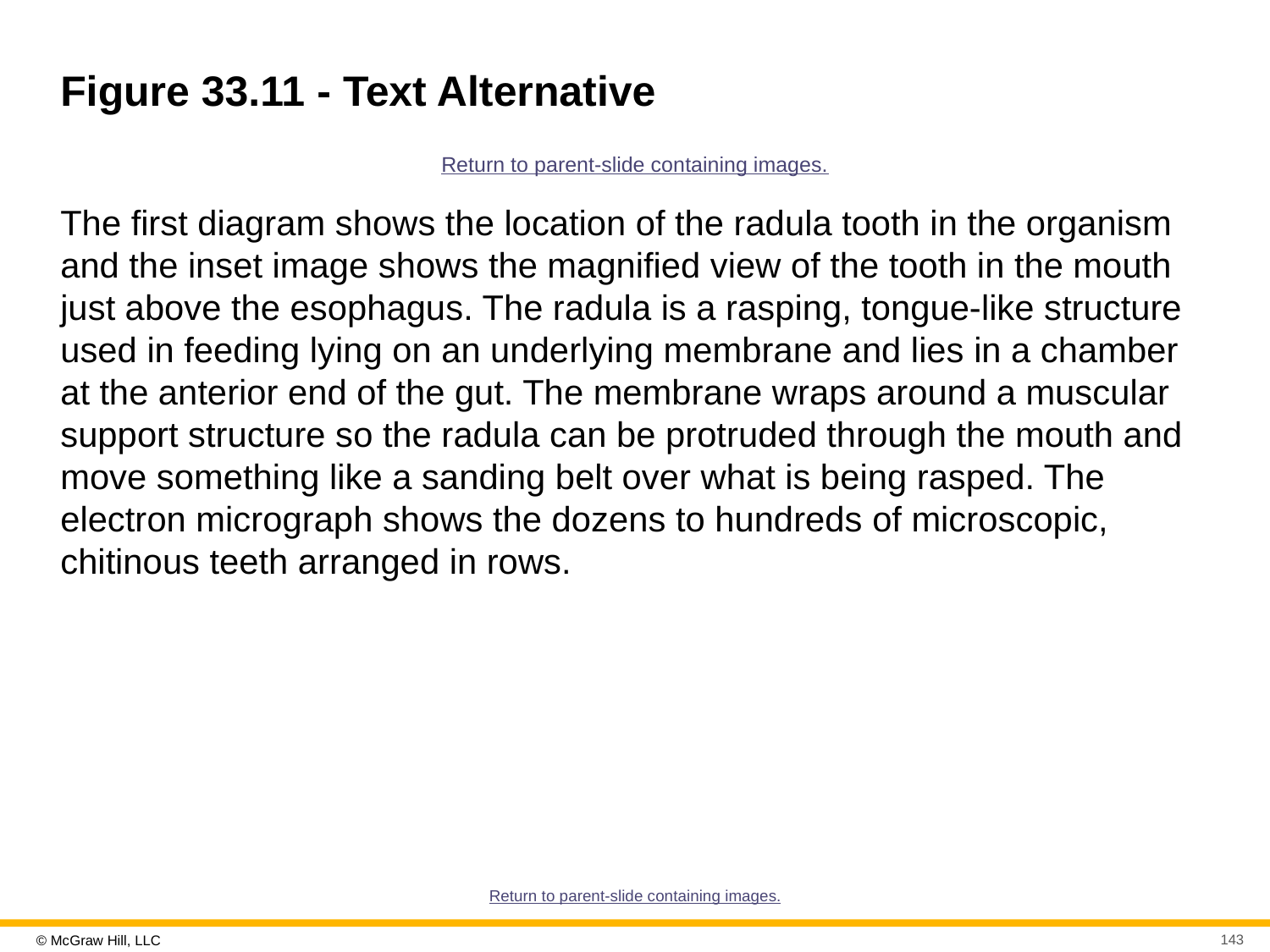

# Figure 33.11 - Text Alternative
Return to parent-slide containing images.
The first diagram shows the location of the radula tooth in the organism and the inset image shows the magnified view of the tooth in the mouth just above the esophagus. The radula is a rasping, tongue-like structure used in feeding lying on an underlying membrane and lies in a chamber at the anterior end of the gut. The membrane wraps around a muscular support structure so the radula can be protruded through the mouth and move something like a sanding belt over what is being rasped. The electron micrograph shows the dozens to hundreds of microscopic, chitinous teeth arranged in rows.
Return to parent-slide containing images.
143